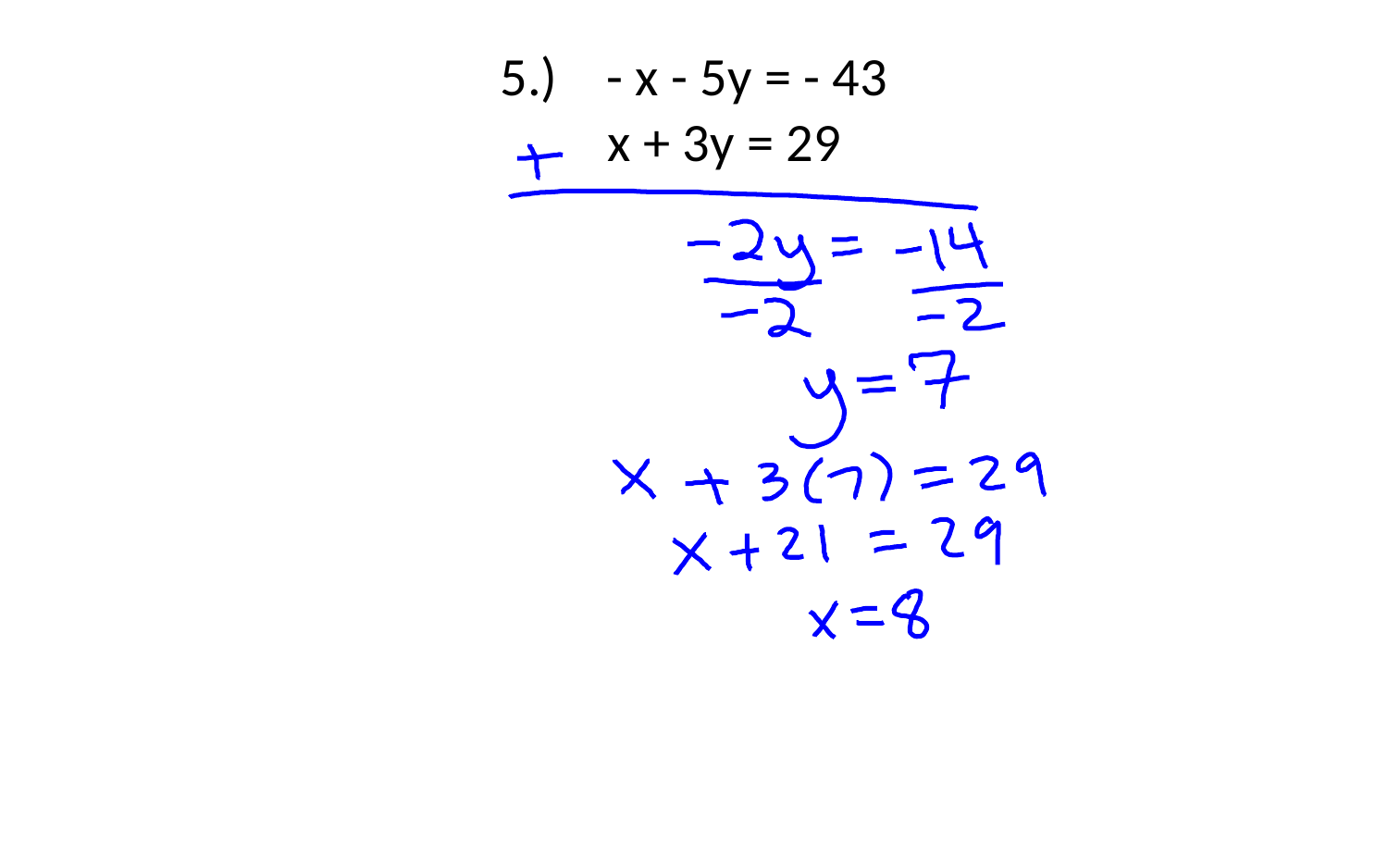

# 5.)    - x - 5y = - 43       x + 3y = 29